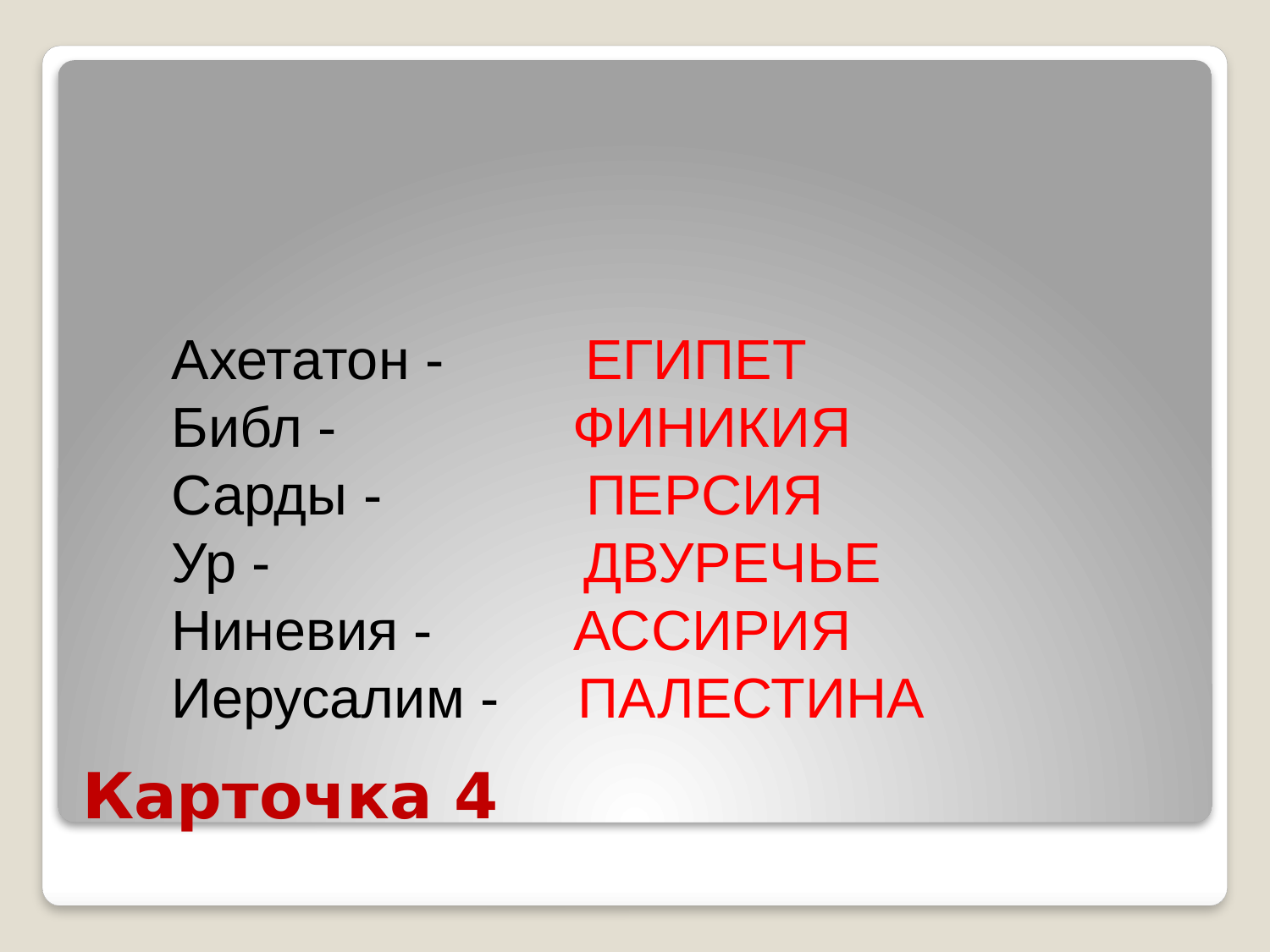

Ахетатон -         ЕГИПЕТ
Библ -               ФИНИКИЯ
Сарды -             ПЕРСИЯ
Ур -                    ДВУРЕЧЬЕ
Ниневия -         АССИРИЯ
Иерусалим -     ПАЛЕСТИНА
# Карточка 4